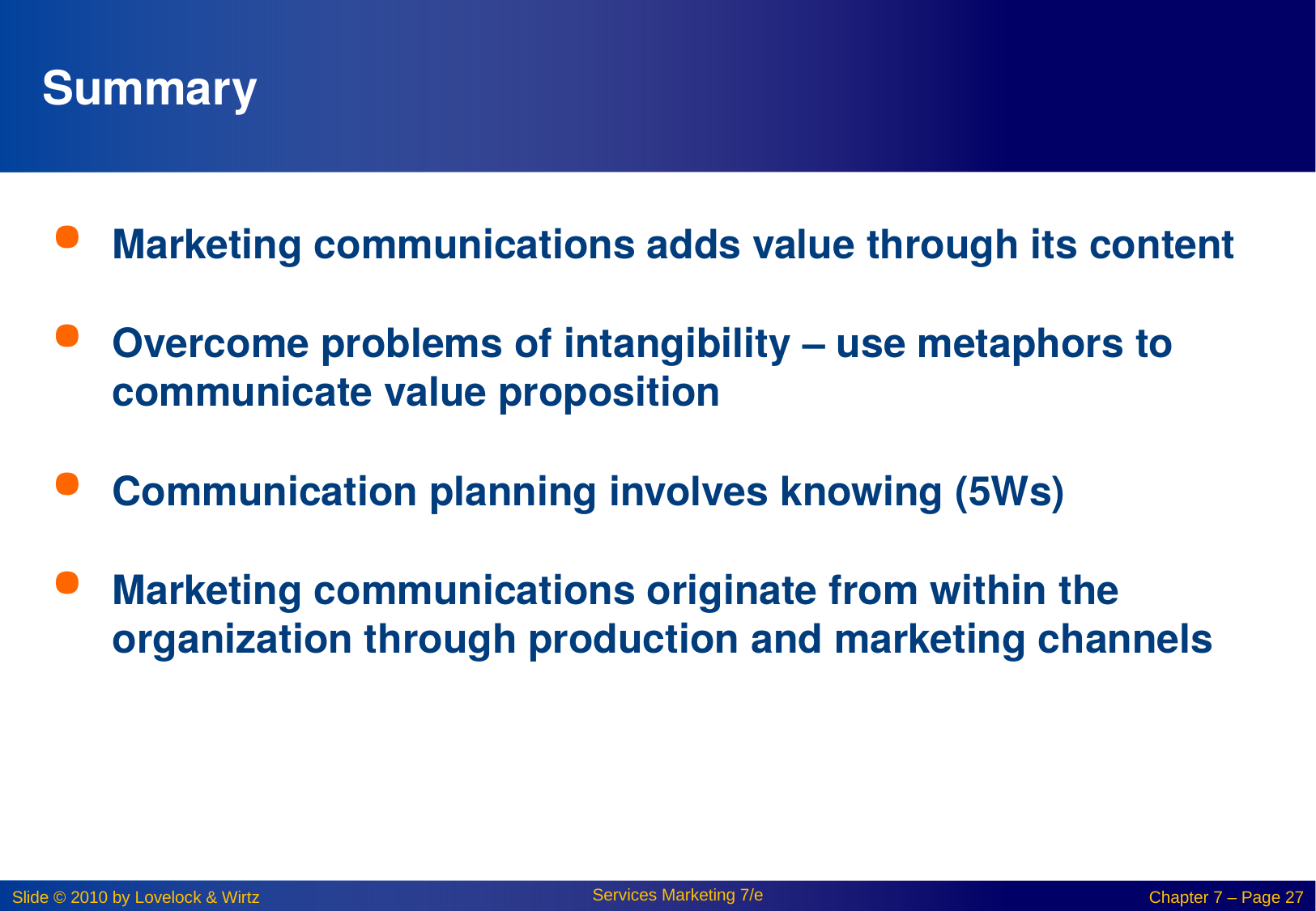

# Summary
Marketing communications adds value through its content
Overcome problems of intangibility – use metaphors to communicate value proposition
Communication planning involves knowing (5Ws)
Marketing communications originate from within the organization through production and marketing channels